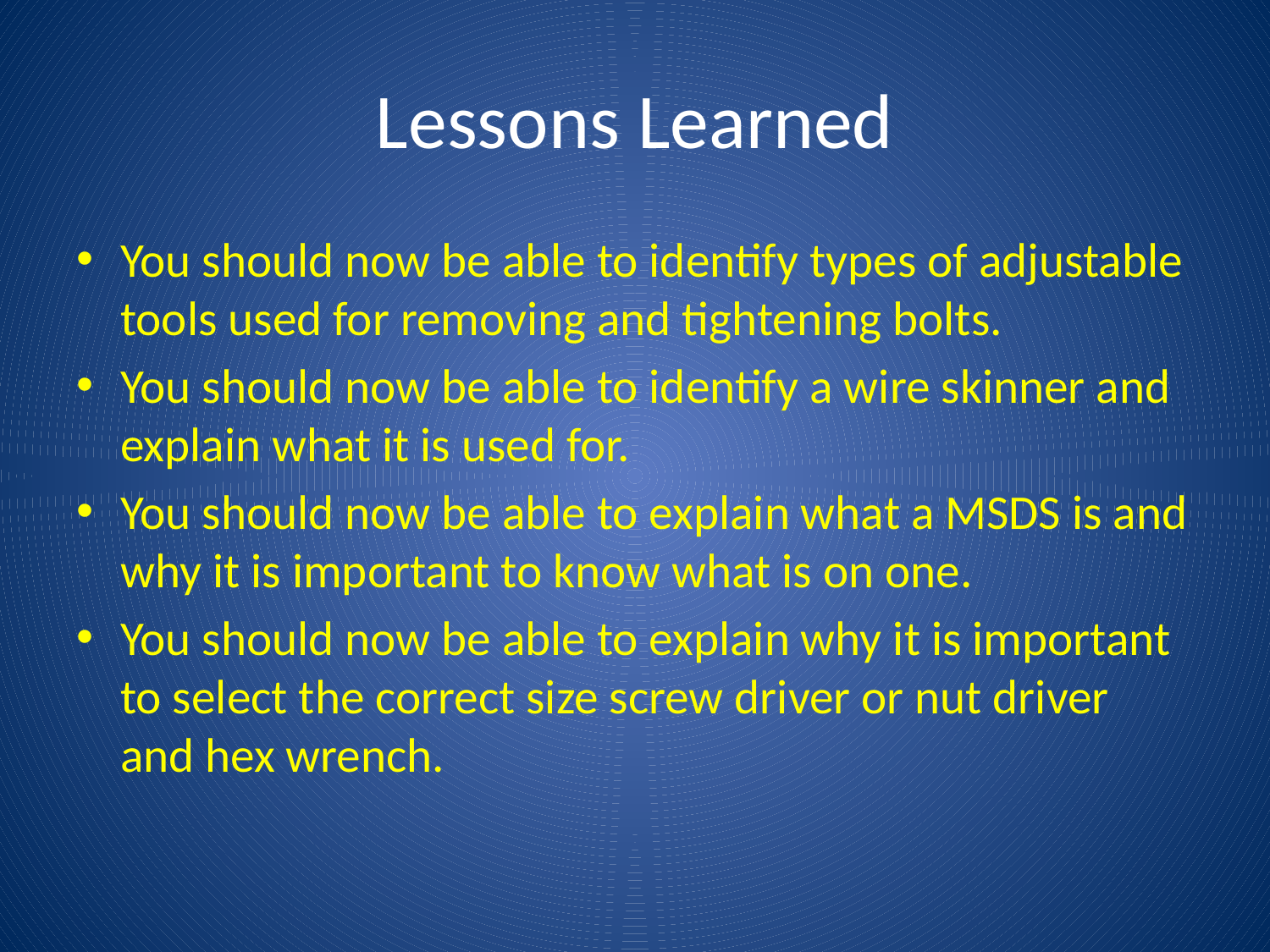

# Lessons Learned
You should now be able to identify types of adjustable tools used for removing and tightening bolts.
You should now be able to identify a wire skinner and explain what it is used for.
You should now be able to explain what a MSDS is and why it is important to know what is on one.
You should now be able to explain why it is important to select the correct size screw driver or nut driver and hex wrench.